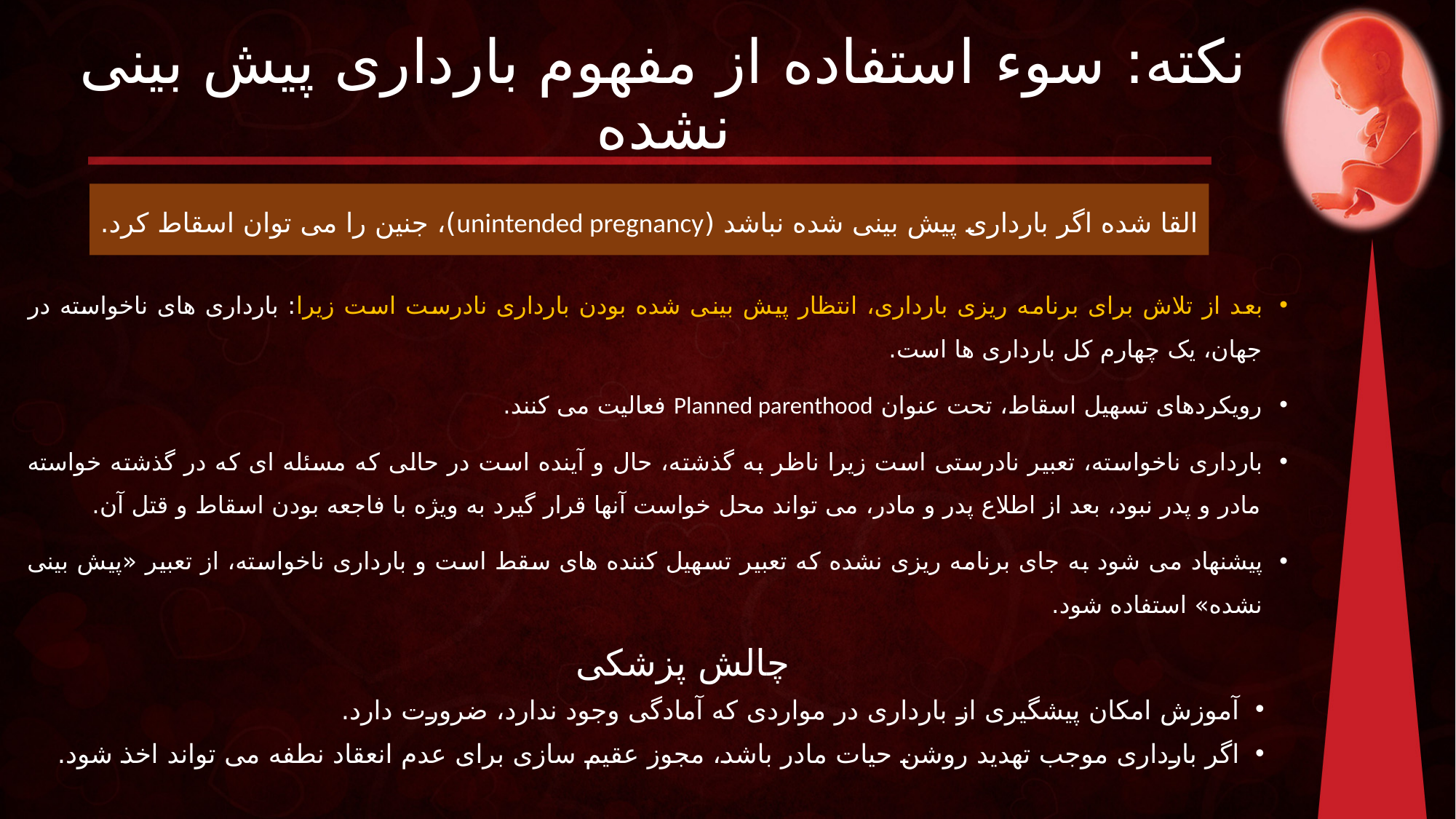

# نکته: سوء استفاده از مفهوم بارداری پیش بینی نشده
القا شده اگر بارداری پیش بینی شده نباشد (unintended pregnancy)، جنین را می توان اسقاط کرد.
بعد از تلاش برای برنامه ریزی بارداری، انتظار پیش بینی شده بودن بارداری نادرست است زیرا: بارداری های ناخواسته در جهان، یک چهارم کل بارداری ها است.
رویکردهای تسهیل اسقاط، تحت عنوان Planned parenthood فعالیت می کنند.
بارداری ناخواسته، تعبیر نادرستی است زیرا ناظر به گذشته، حال و آینده است در حالی که مسئله ای که در گذشته خواسته مادر و پدر نبود، بعد از اطلاع پدر و مادر، می تواند محل خواست آنها قرار گیرد به ویژه با فاجعه بودن اسقاط و قتل آن.
پیشنهاد می شود به جای برنامه ریزی نشده که تعبیر تسهیل کننده های سقط است و بارداری ناخواسته، از تعبیر «پیش بینی نشده» استفاده شود.
چالش پزشکی
آموزش امکان پیشگیری از بارداری در مواردی که آمادگی وجود ندارد، ضرورت دارد.
اگر بارداری موجب تهدید روشن حیات مادر باشد، مجوز عقیم سازی برای عدم انعقاد نطفه می تواند اخذ شود.